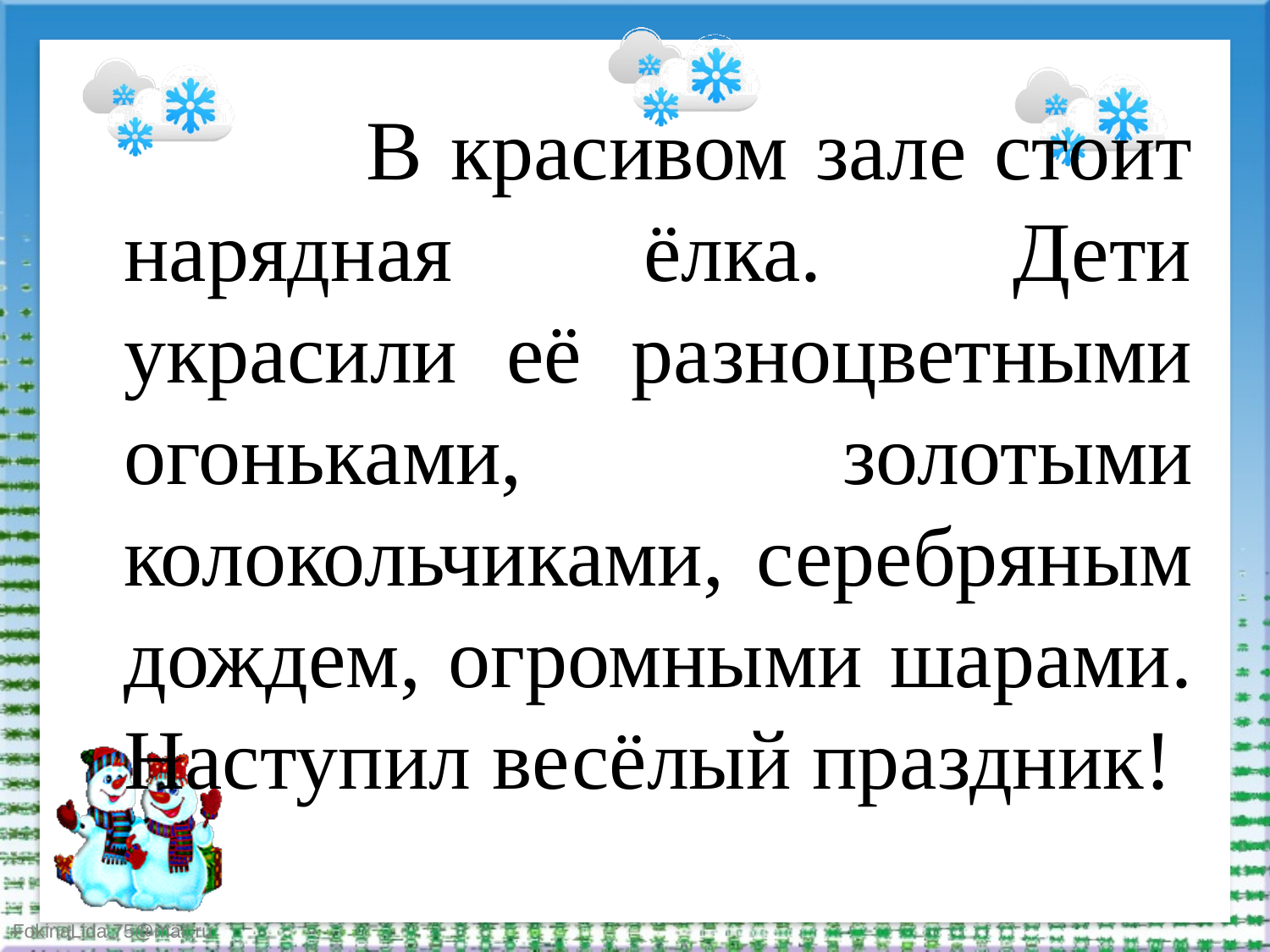

#
               В красивом зале стоит нарядная      ёлка.      Дети украсили её разноцветными огоньками, золотыми колокольчиками, серебряным дождем, огромными шарами. Наступил весёлый праздник!